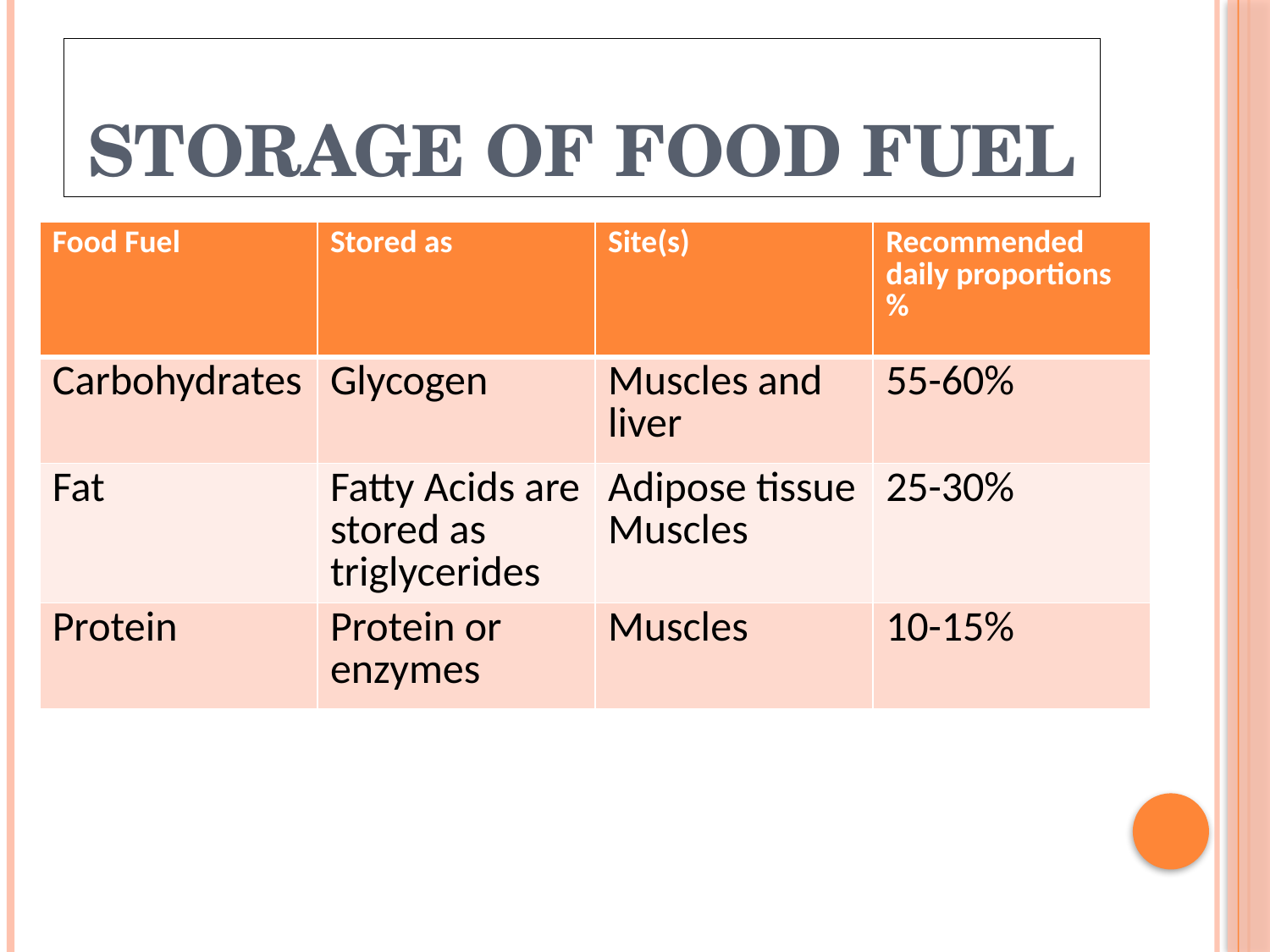

# STORAGE OF FOOD FUEL
| Food Fuel | Stored as | Site(s) | Recommended daily proportions % |
| --- | --- | --- | --- |
| Carbohydrates | Glycogen | Muscles and liver | 55-60% |
| Fat | Fatty Acids are stored as triglycerides | Adipose tissue Muscles | 25-30% |
| Protein | Protein or enzymes | Muscles | 10-15% |